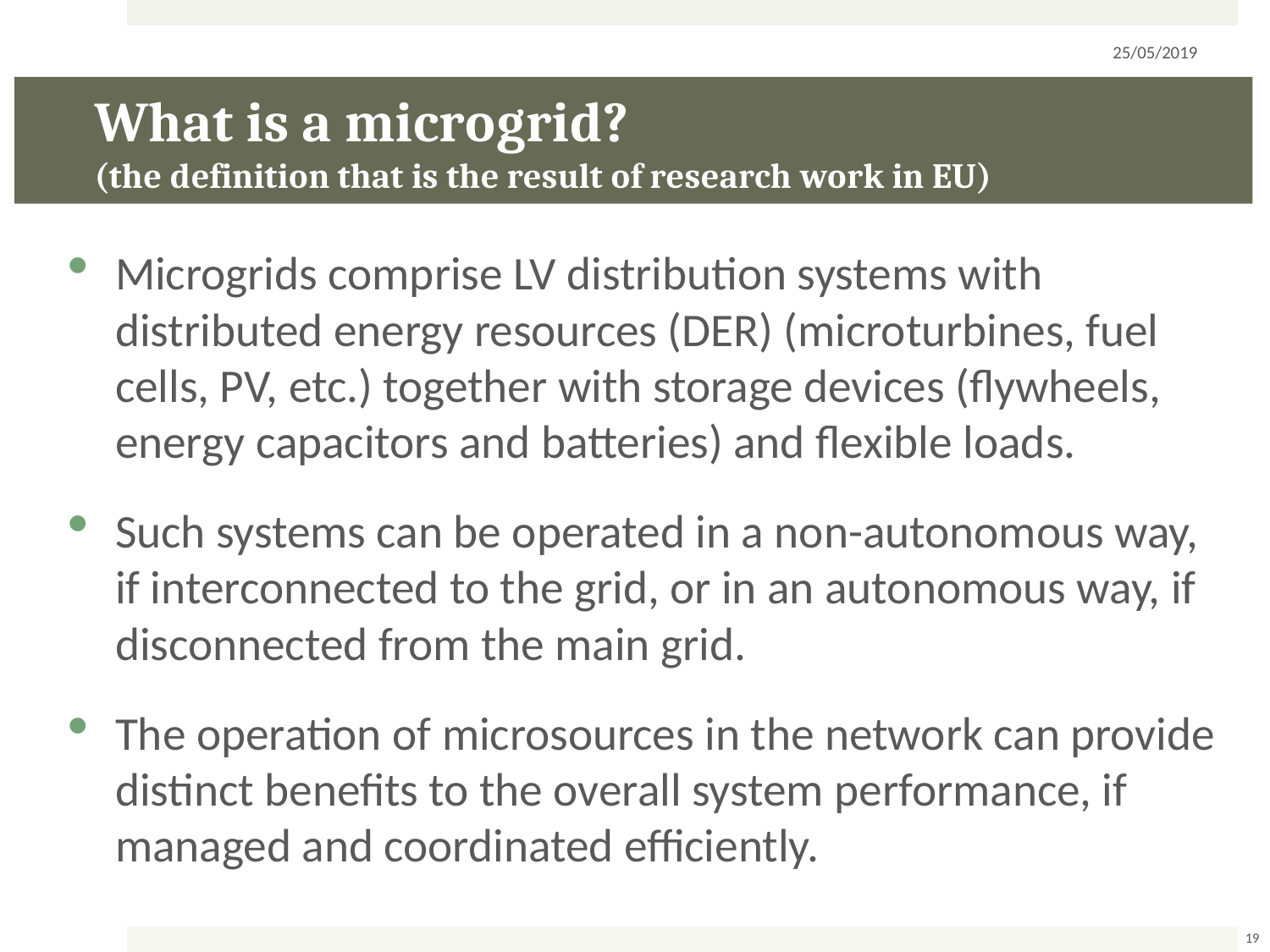

25/05/2019
# What is a microgrid? (the definition that is the result of research work in EU)
Microgrids comprise LV distribution systems with distributed energy resources (DER) (microturbines, fuel cells, PV, etc.) together with storage devices (flywheels, energy capacitors and batteries) and flexible loads.
Such systems can be operated in a non-autonomous way, if interconnected to the grid, or in an autonomous way, if disconnected from the main grid.
The operation of microsources in the network can provide distinct benefits to the overall system performance, if managed and coordinated efficiently.
19